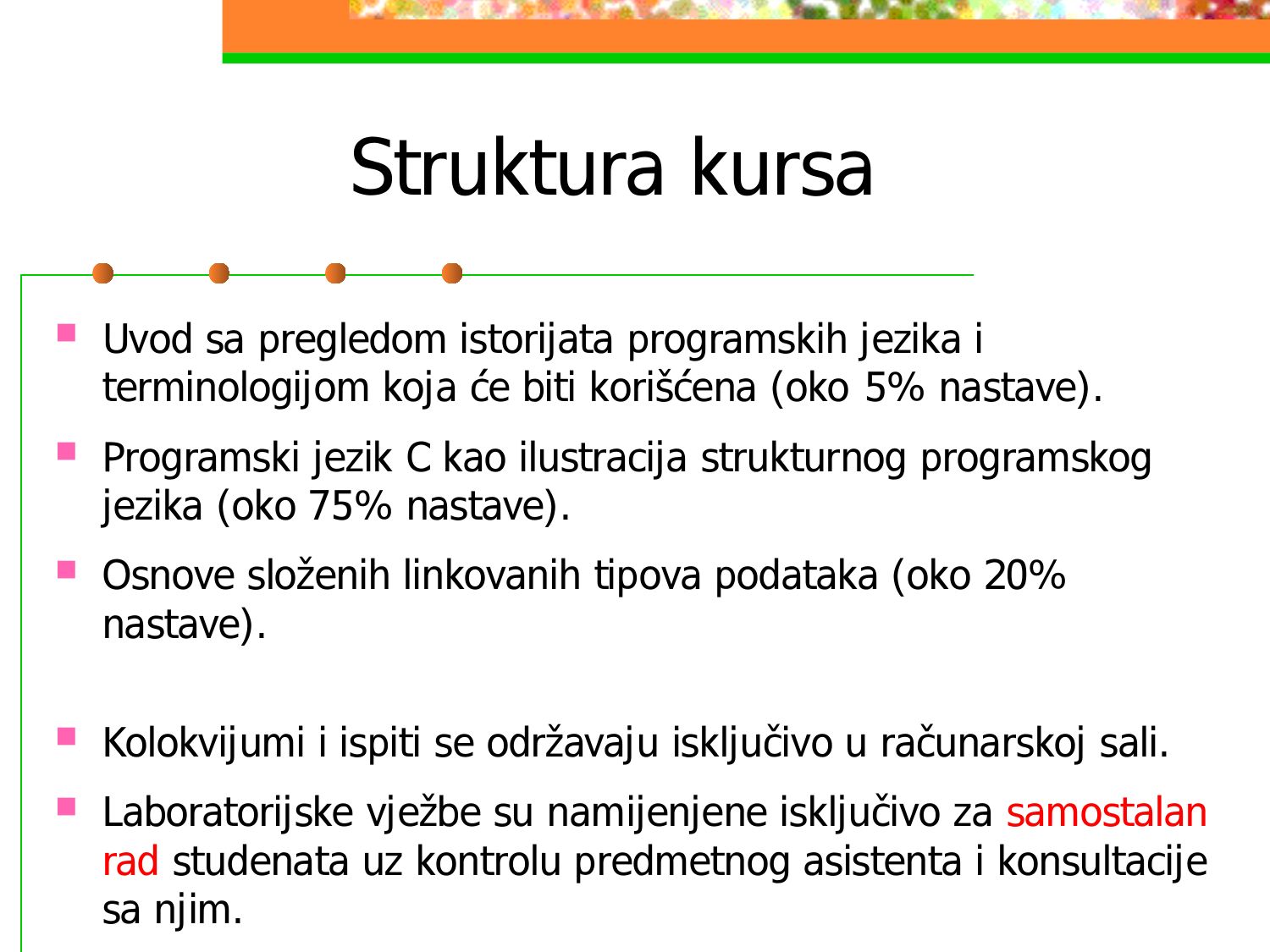

# Struktura kursa
Uvod sa pregledom istorijata programskih jezika i terminologijom koja će biti korišćena (oko 5% nastave).
Programski jezik C kao ilustracija strukturnog programskog jezika (oko 75% nastave).
Osnove složenih linkovanih tipova podataka (oko 20% nastave).

Kolokvijumi i ispiti se održavaju isključivo u računarskoj sali.
Laboratorijske vježbe su namijenjene isključivo za samostalan rad studenata uz kontrolu predmetnog asistenta i konsultacije sa njim.